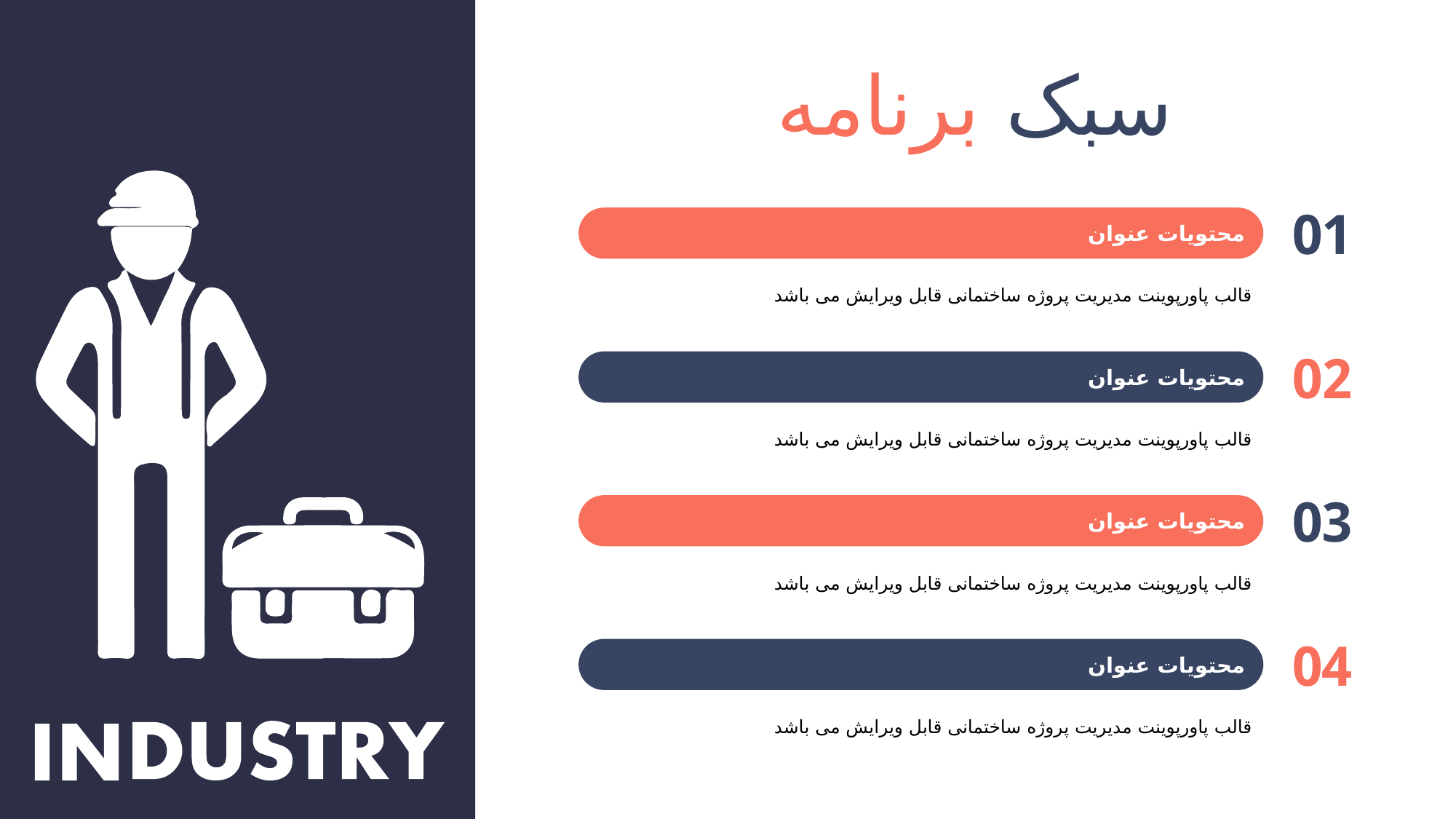

سبک برنامه

01
محتویات عنوان
قالب پاورپوینت مدیریت پروژه ساختمانی قابل ویرایش می باشد
02
محتویات عنوان
قالب پاورپوینت مدیریت پروژه ساختمانی قابل ویرایش می باشد
03
محتویات عنوان
قالب پاورپوینت مدیریت پروژه ساختمانی قابل ویرایش می باشد
04
محتویات عنوان
قالب پاورپوینت مدیریت پروژه ساختمانی قابل ویرایش می باشد